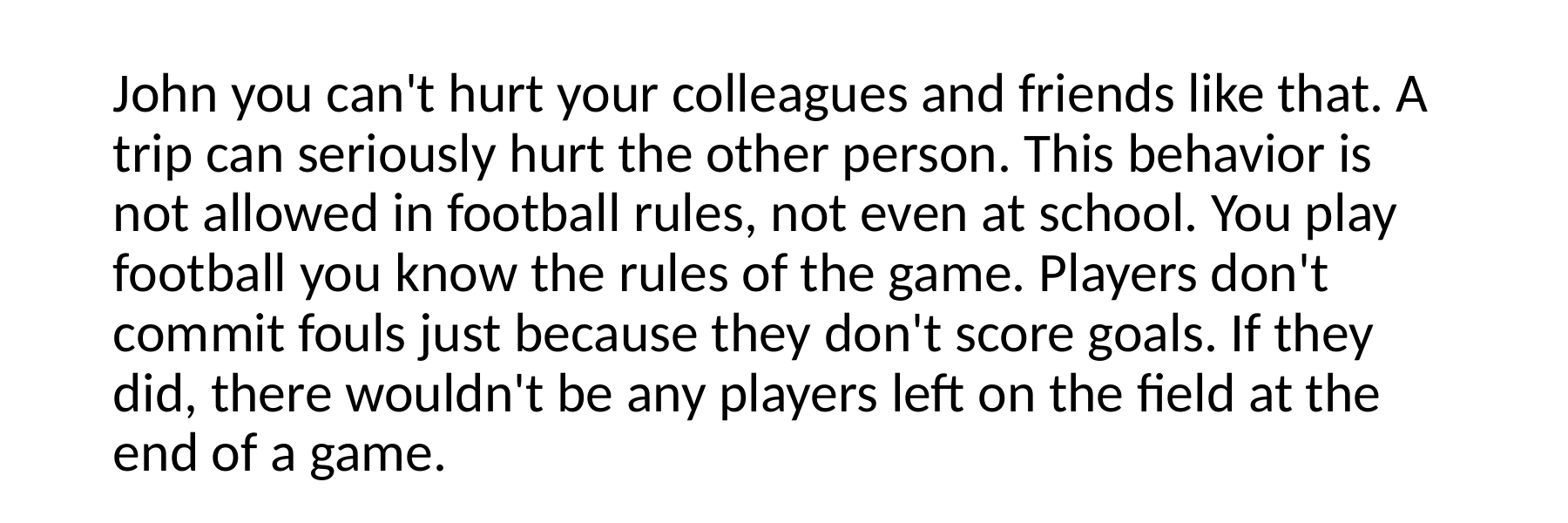

John you can't hurt your colleagues and friends like that. A  trip can seriously hurt the other person. This behavior is not allowed in football rules, not even at school. You play football you know the rules of the game. Players don't commit fouls just because they don't score goals. If they did, there wouldn't be any players left on the field at the end of a game.